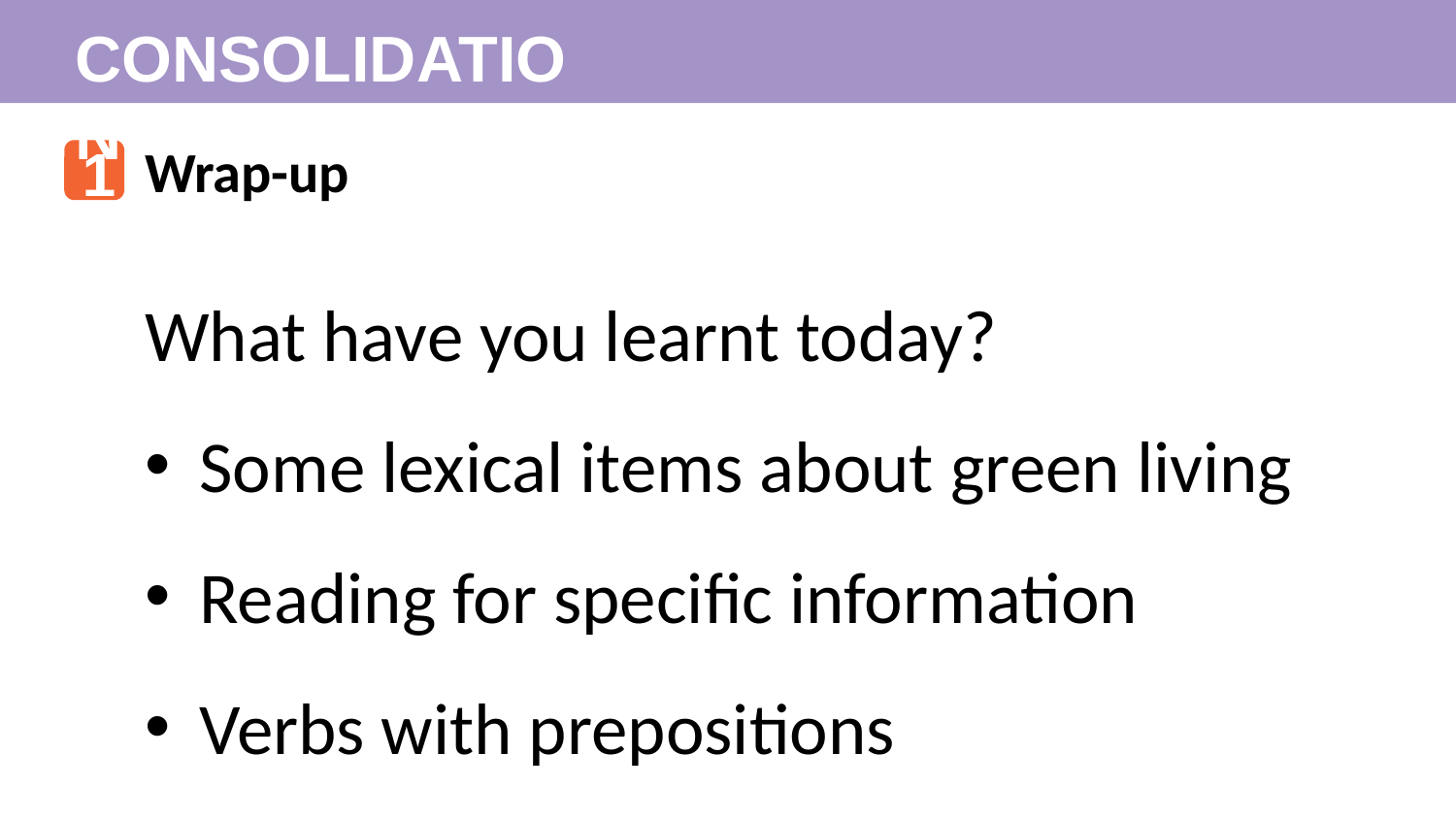

CONSOLIDATION
1
Wrap-up

What have you learnt today?
Some lexical items about green living
Reading for specific information
Verbs with prepositions